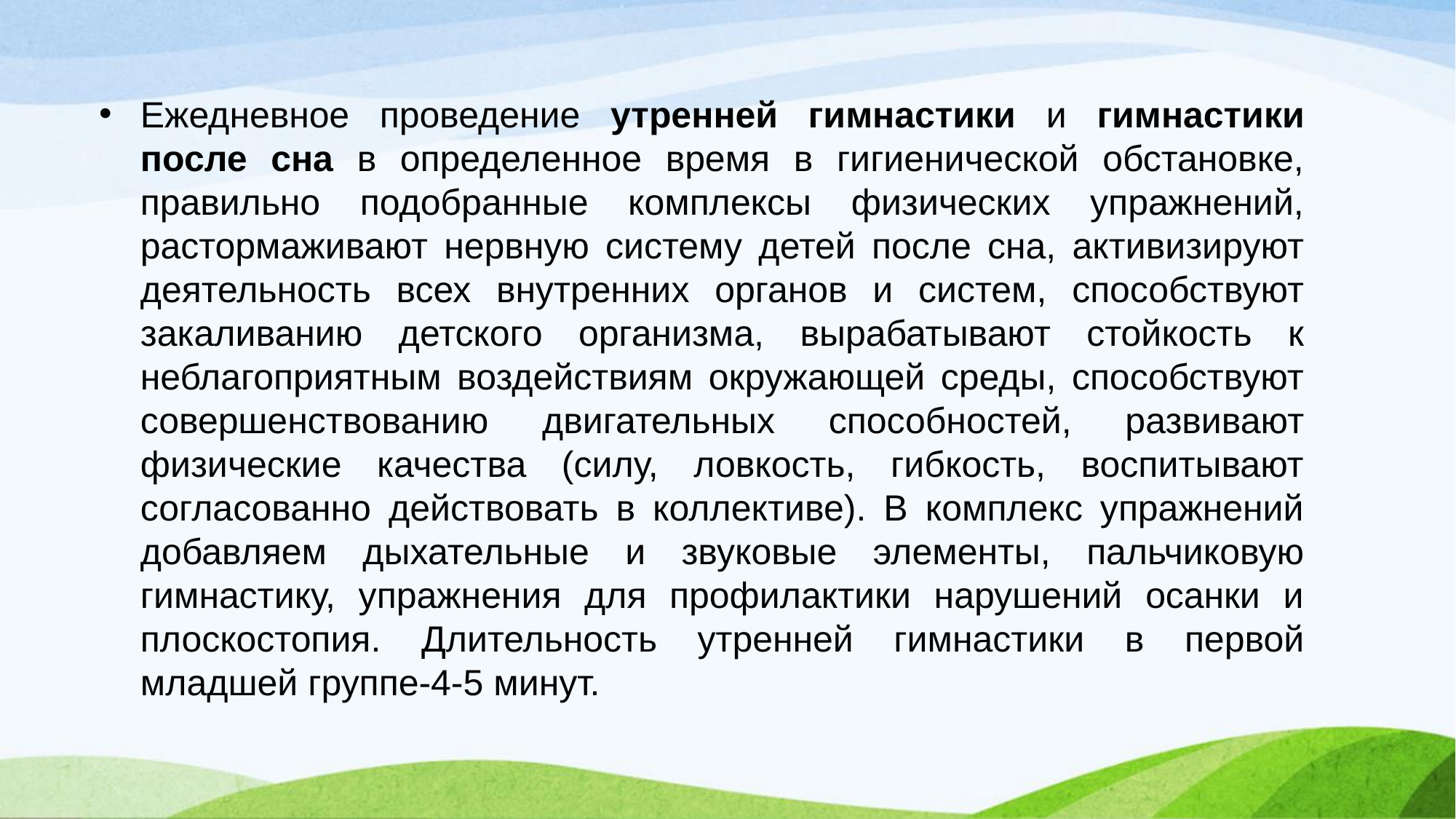

Ежедневное проведение утренней гимнастики и гимнастики после сна в определенное время в гигиенической обстановке, правильно подобранные комплексы физических упражнений, растормаживают нервную систему детей после сна, активизируют деятельность всех внутренних органов и систем, способствуют закаливанию детского организма, вырабатывают стойкость к неблагоприятным воздействиям окружающей среды, способствуют совершенствованию двигательных способностей, развивают физические качества (силу, ловкость, гибкость, воспитывают согласованно действовать в коллективе). В комплекс упражнений добавляем дыхательные и звуковые элементы, пальчиковую гимнастику, упражнения для профилактики нарушений осанки и плоскостопия. Длительность утренней гимнастики в первой младшей группе-4-5 минут.